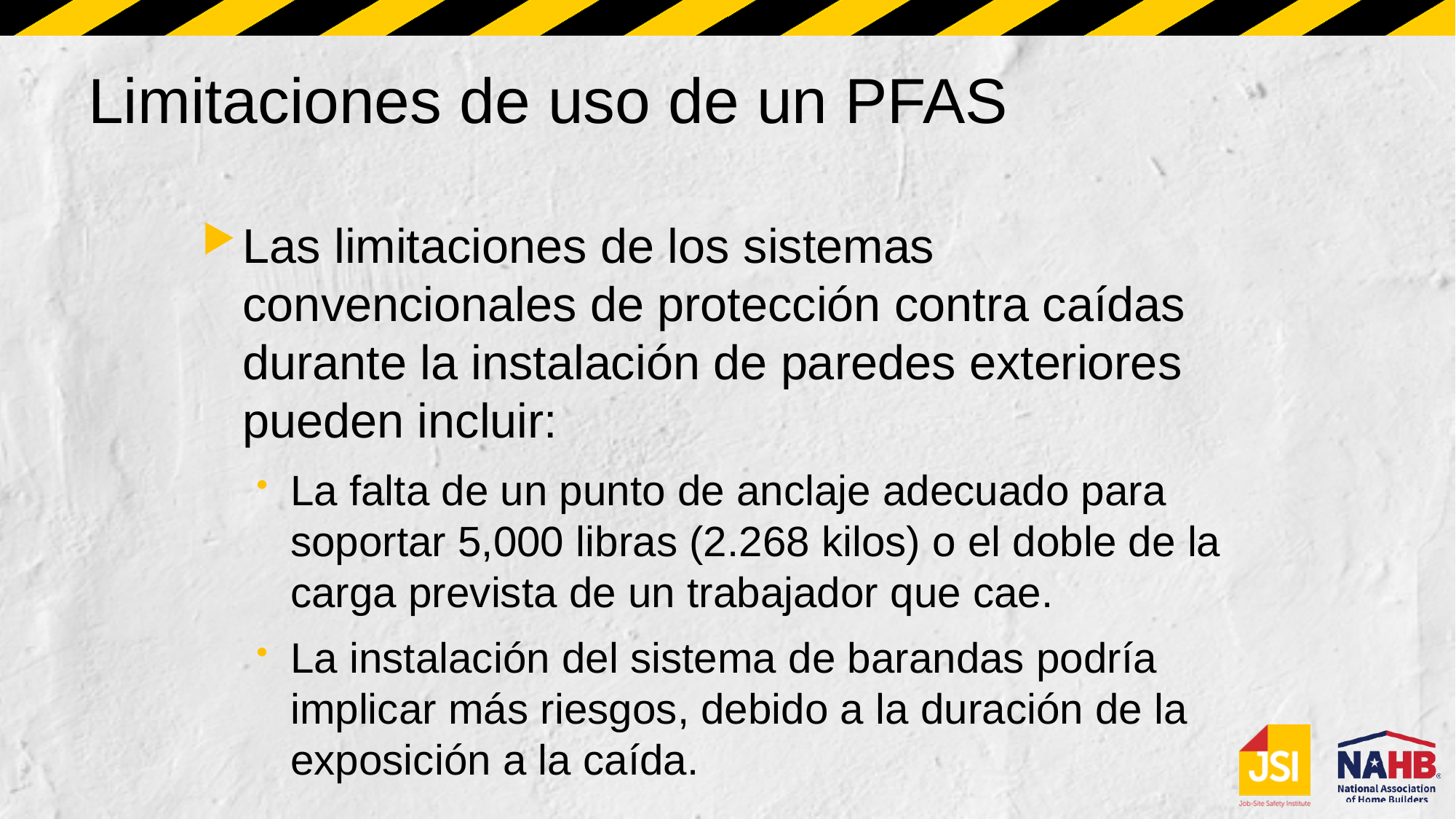

# Limitaciones de uso de un PFAS
Las limitaciones de los sistemas convencionales de protección contra caídas durante la instalación de paredes exteriores pueden incluir:
La falta de un punto de anclaje adecuado para soportar 5,000 libras (2.268 kilos) o el doble de la carga prevista de un trabajador que cae.
La instalación del sistema de barandas podría implicar más riesgos, debido a la duración de la exposición a la caída.